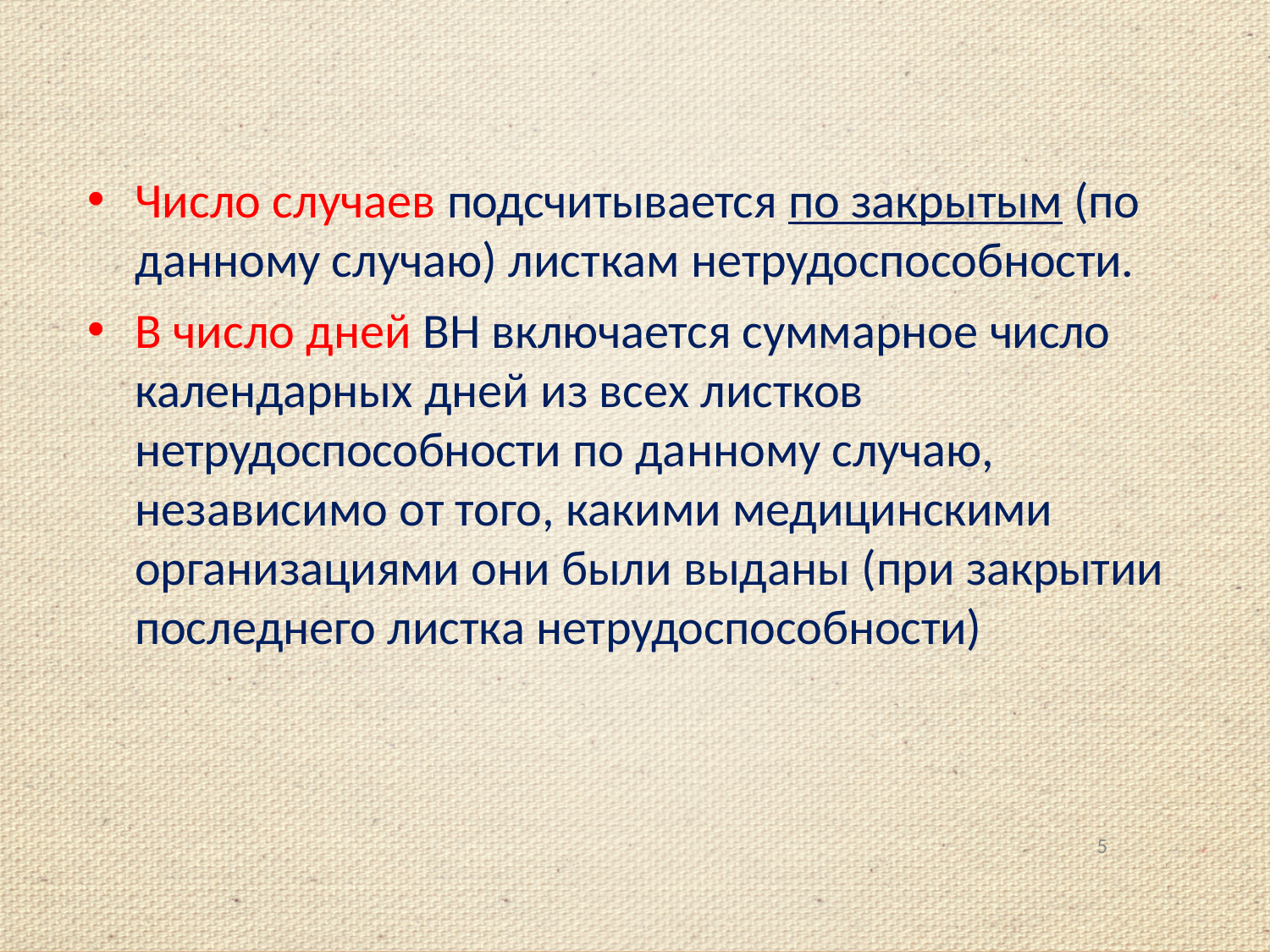

Число случаев подсчитывается по закрытым (по данному случаю) листкам нетрудоспособности.
В число дней ВН включается суммарное число календарных дней из всех листков
нетрудоспособности по данному случаю,
независимо от того, какими медицинскими организациями они были выданы (при закрытии последнего листка нетрудоспособности)
5